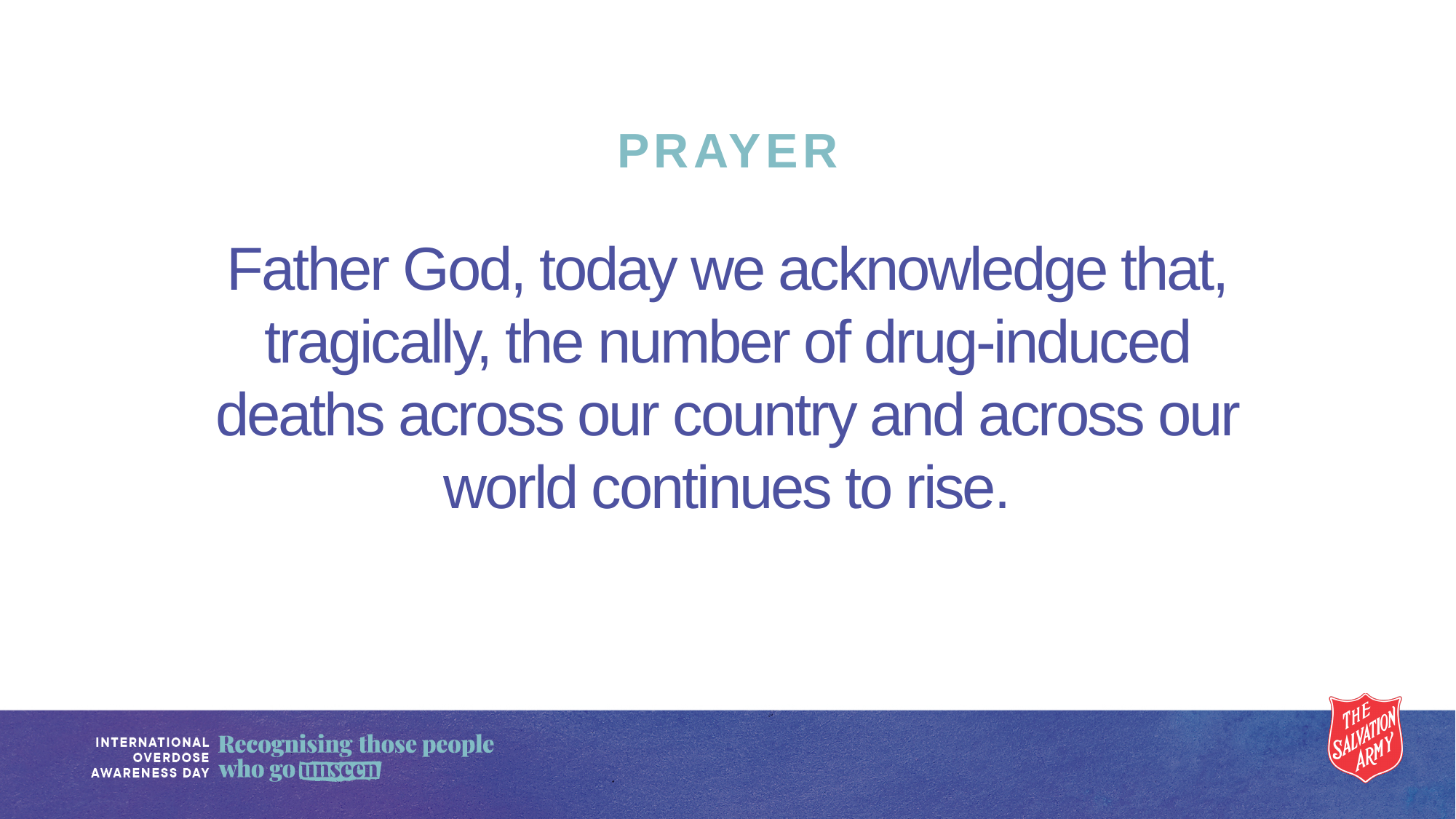

PRAYER
# Father God, today we acknowledge that, tragically, the number of drug-induced deaths across our country and across our world continues to rise.